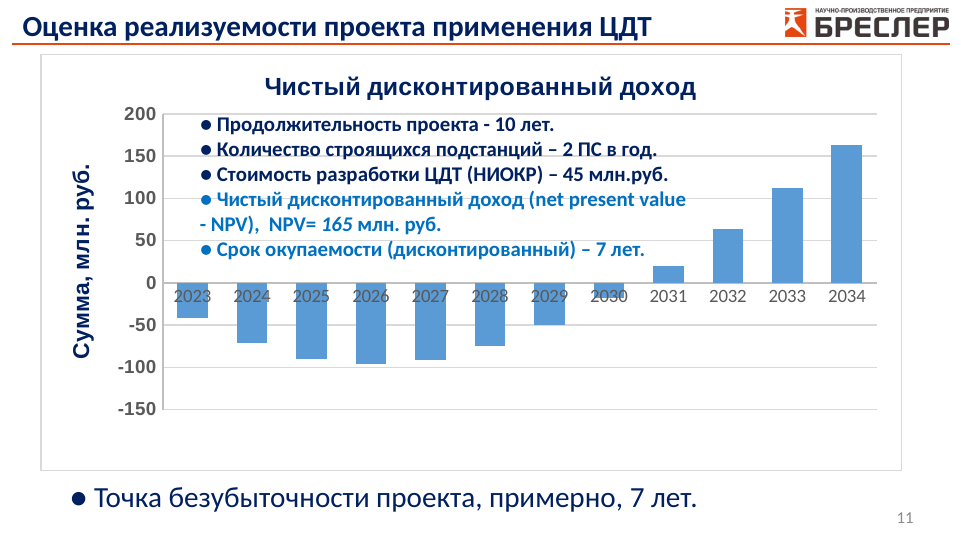

Оценка реализуемости проекта применения ЦДТ

### Chart: Чистый дисконтированный доход

| Category | Доход  |
|---|---|
| 2023 | -41.22 |
| 2024 | -71.188 |
| 2025 | -89.975 |
| 2026 | -96.536 |
| 2027 | -90.992 |
| 2028 | -75.063 |
| 2029 | -50.282 |
| 2030 | -18.015 |
| 2031 | 20.524 |
| 2032 | 64.258 |
| 2033 | 112.232 |
| 2034 | 163.601 |
● Продолжительность проекта - 10 лет.
● Количество строящихся подстанций – 2 ПС в год.
● Стоимость разработки ЦДТ (НИОКР) – 45 млн.руб.
● Чистый дисконтированный доход (net present value - NPV),  NPV= 165 млн. руб.
● Срок окупаемости (дисконтированный) – 7 лет.
Лицензия
Министерства образования и молодежной политики ЧР
2014
год основания компании
13
образовательных программ
более
2000
слушателей
● Точка безубыточности проекта, примерно, 7 лет.
11